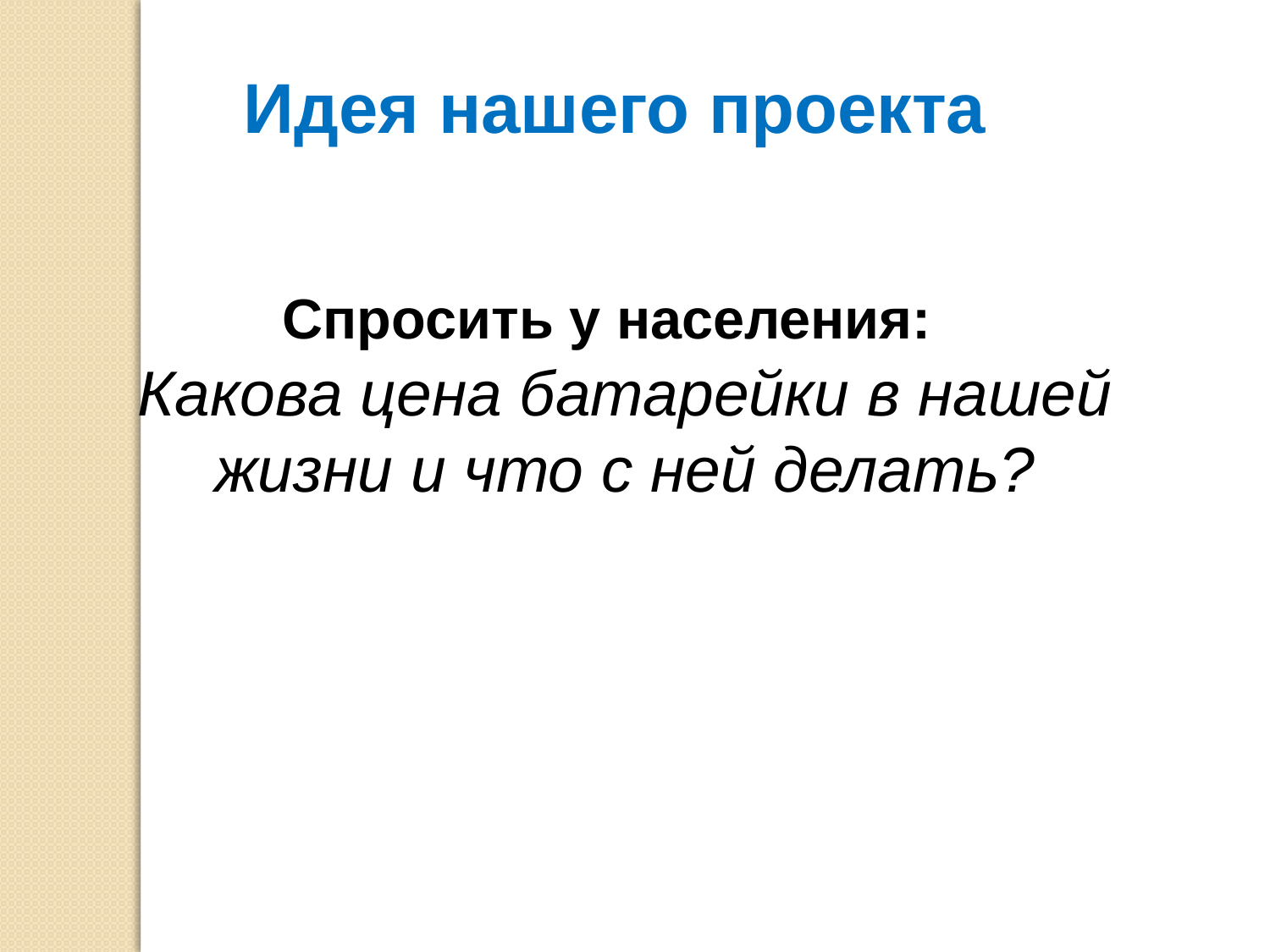

Идея нашего проекта
Спросить у населения:
Какова цена батарейки в нашей жизни и что с ней делать?